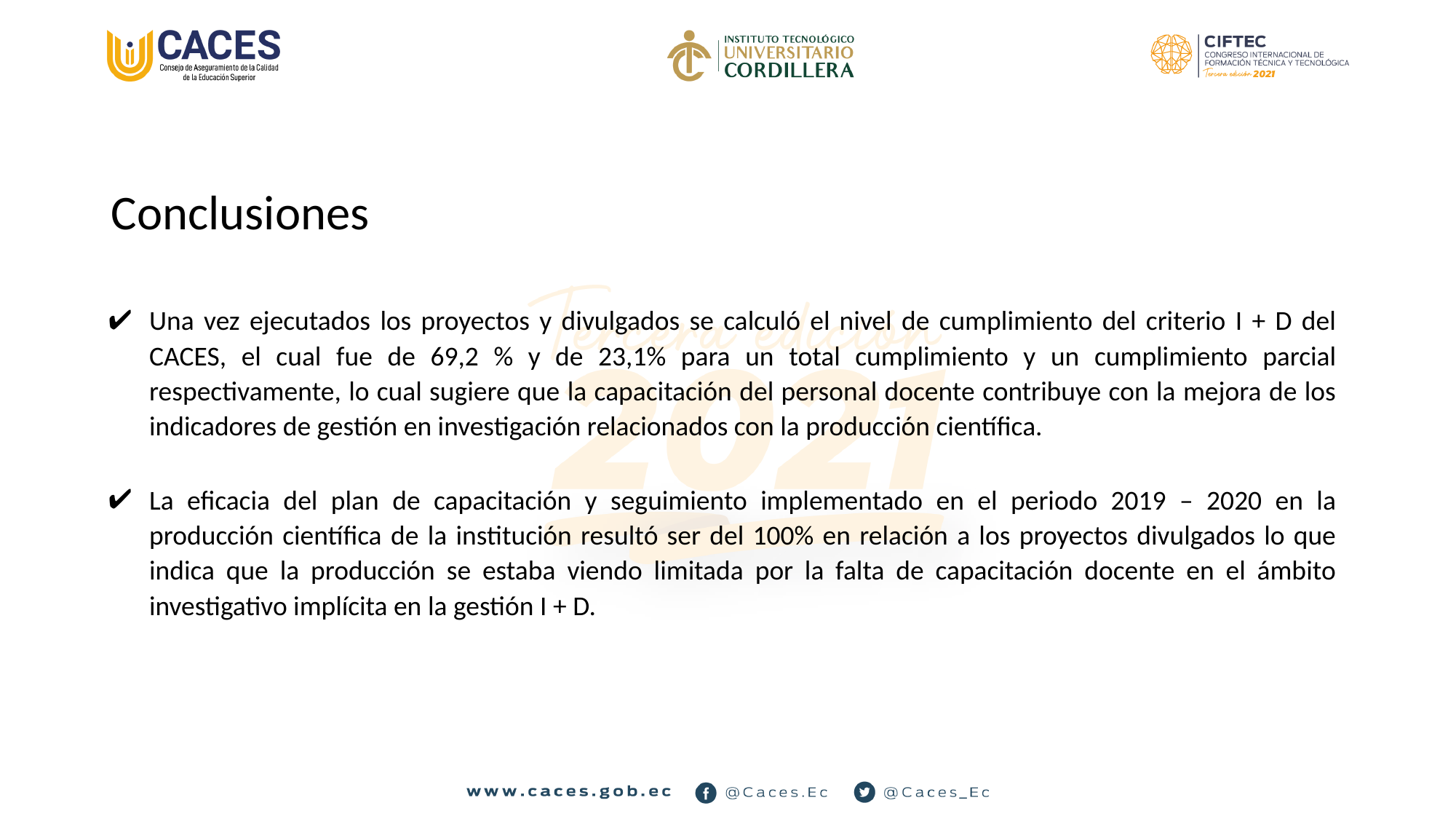

# Conclusiones
Una vez ejecutados los proyectos y divulgados se calculó el nivel de cumplimiento del criterio I + D del CACES, el cual fue de 69,2 % y de 23,1% para un total cumplimiento y un cumplimiento parcial respectivamente, lo cual sugiere que la capacitación del personal docente contribuye con la mejora de los indicadores de gestión en investigación relacionados con la producción científica.
La eficacia del plan de capacitación y seguimiento implementado en el periodo 2019 – 2020 en la producción científica de la institución resultó ser del 100% en relación a los proyectos divulgados lo que indica que la producción se estaba viendo limitada por la falta de capacitación docente en el ámbito investigativo implícita en la gestión I + D.